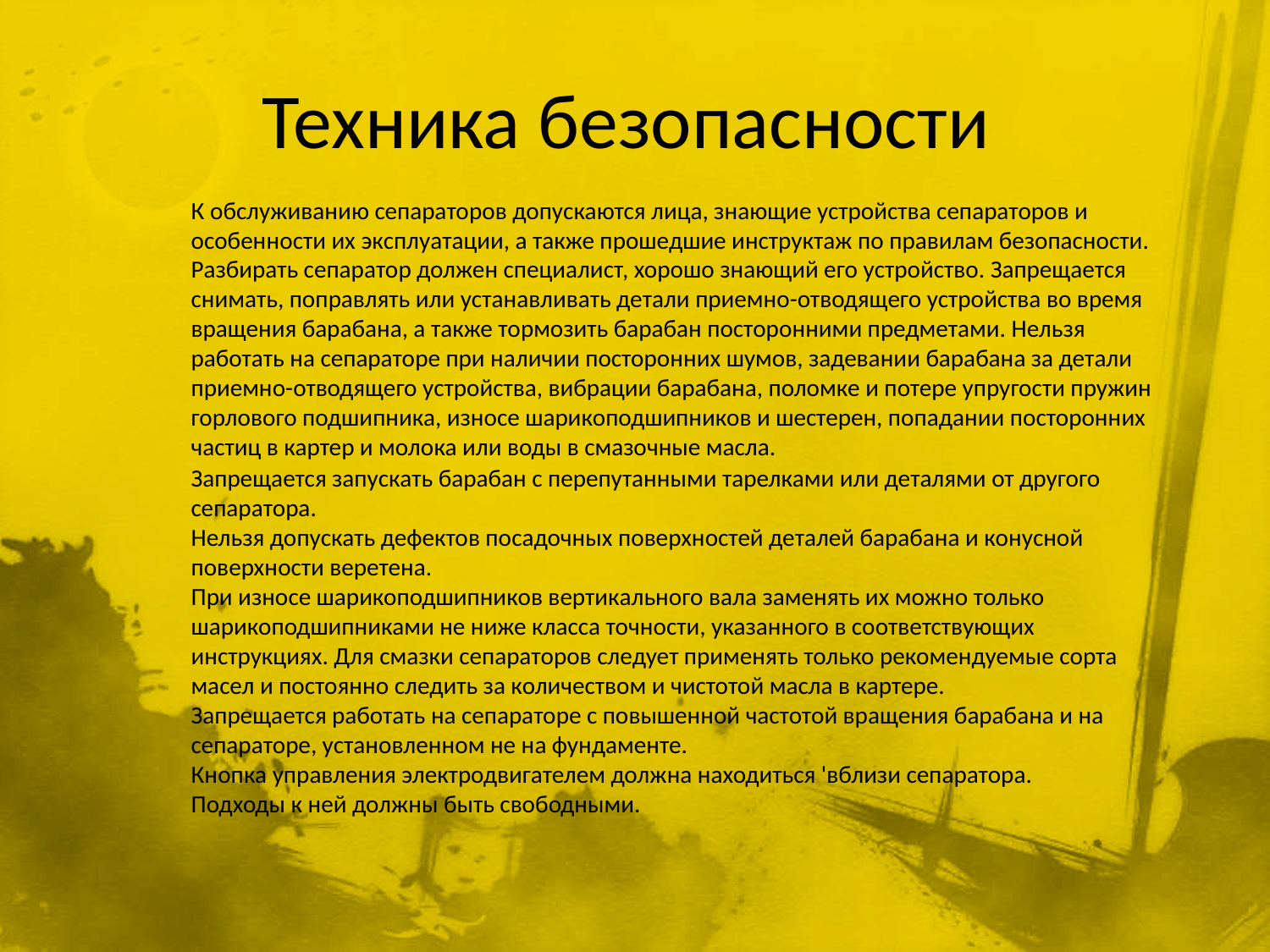

# Техника безопасности
К обслуживанию сепараторов допускаются лица, знающие устройства сепараторов и особенности их эксплуатации, а также прошедшие инструктаж по правилам безопасности.
Разбирать сепаратор должен специалист, хорошо знающий его устройство. Запрещается снимать, поправлять или устанавливать детали приемно-отводящего устройства во время вращения барабана, а также тормозить барабан посторонними предметами. Нельзя работать на сепараторе при наличии посторонних шумов, задевании барабана за детали приемно-отводящего устройства, вибрации барабана, поломке и потере упругости пружин горлового подшипника, износе шарикоподшипников и шестерен, попадании посторонних частиц в картер и молока или воды в смазочные масла.
Запрещается запускать барабан с перепутанными тарелками или деталями от другого сепаратора.
Нельзя допускать дефектов посадочных поверхностей деталей барабана и конусной поверхности веретена.
При износе шарикоподшипников вертикального вала заменять их можно только шарикоподшипниками не ниже класса точности, указанного в соответствующих инструкциях. Для смазки сепараторов следует применять только рекомендуемые сорта масел и постоянно следить за количеством и чистотой масла в картере.
Запрещается работать на сепараторе с повышенной частотой вращения барабана и на сепараторе, установленном не на фундаменте.
Кнопка управления электродвигателем должна находиться 'вблизи сепаратора. Подходы к ней должны быть свободными.